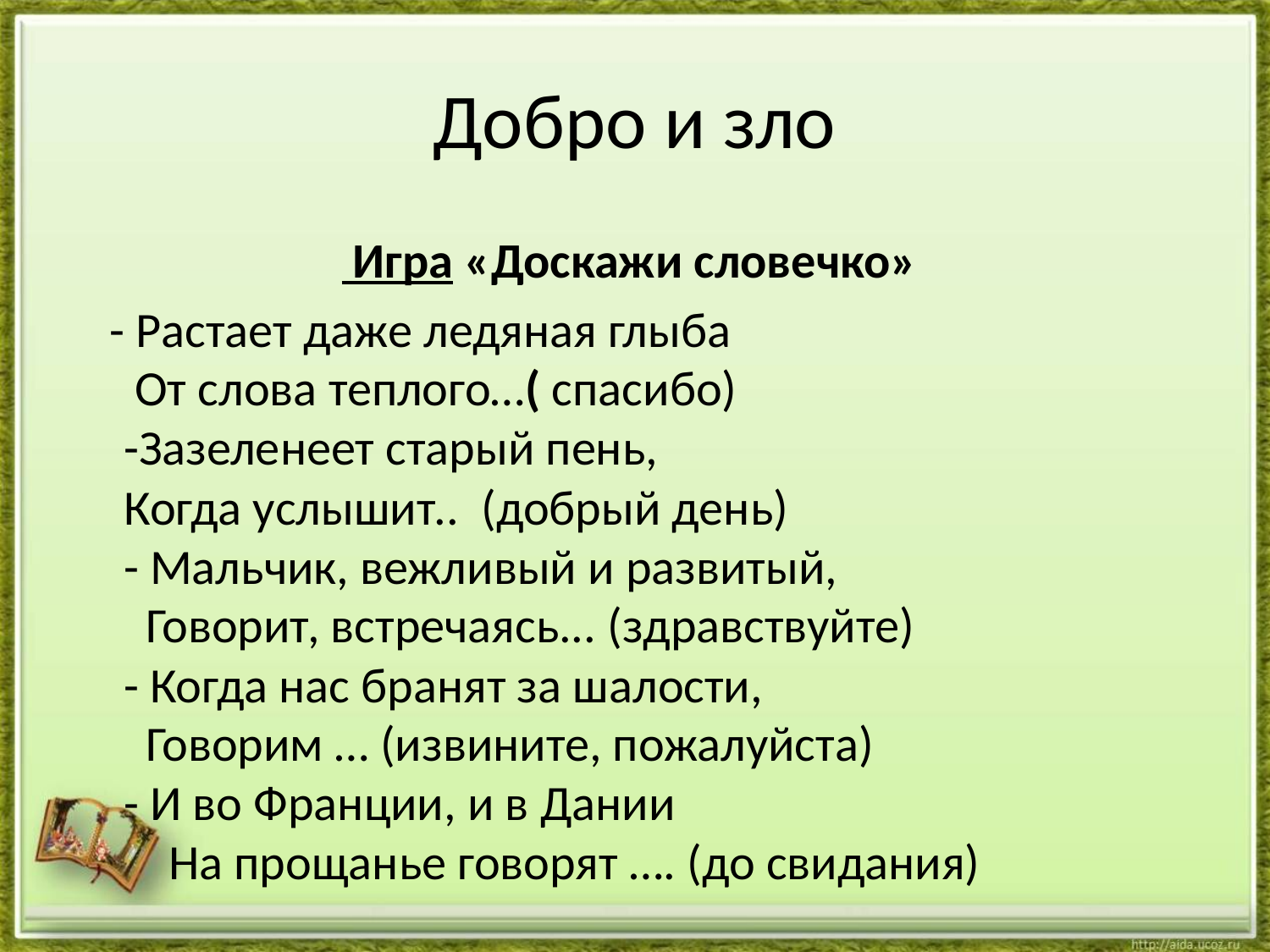

# Добро и зло
 Игра «Доскажи словечко»
   - Растает даже ледяная глыба
 От слова теплого…( спасибо)
-Зазеленеет старый пень,
Когда услышит..  (добрый день)
- Мальчик, вежливый и развитый,
  Говорит, встречаясь... (здравствуйте)
- Когда нас бранят за шалости,
  Говорим … (извините, пожалуйста)
- И во Франции, и в Дании
    На прощанье говорят …. (до свидания)